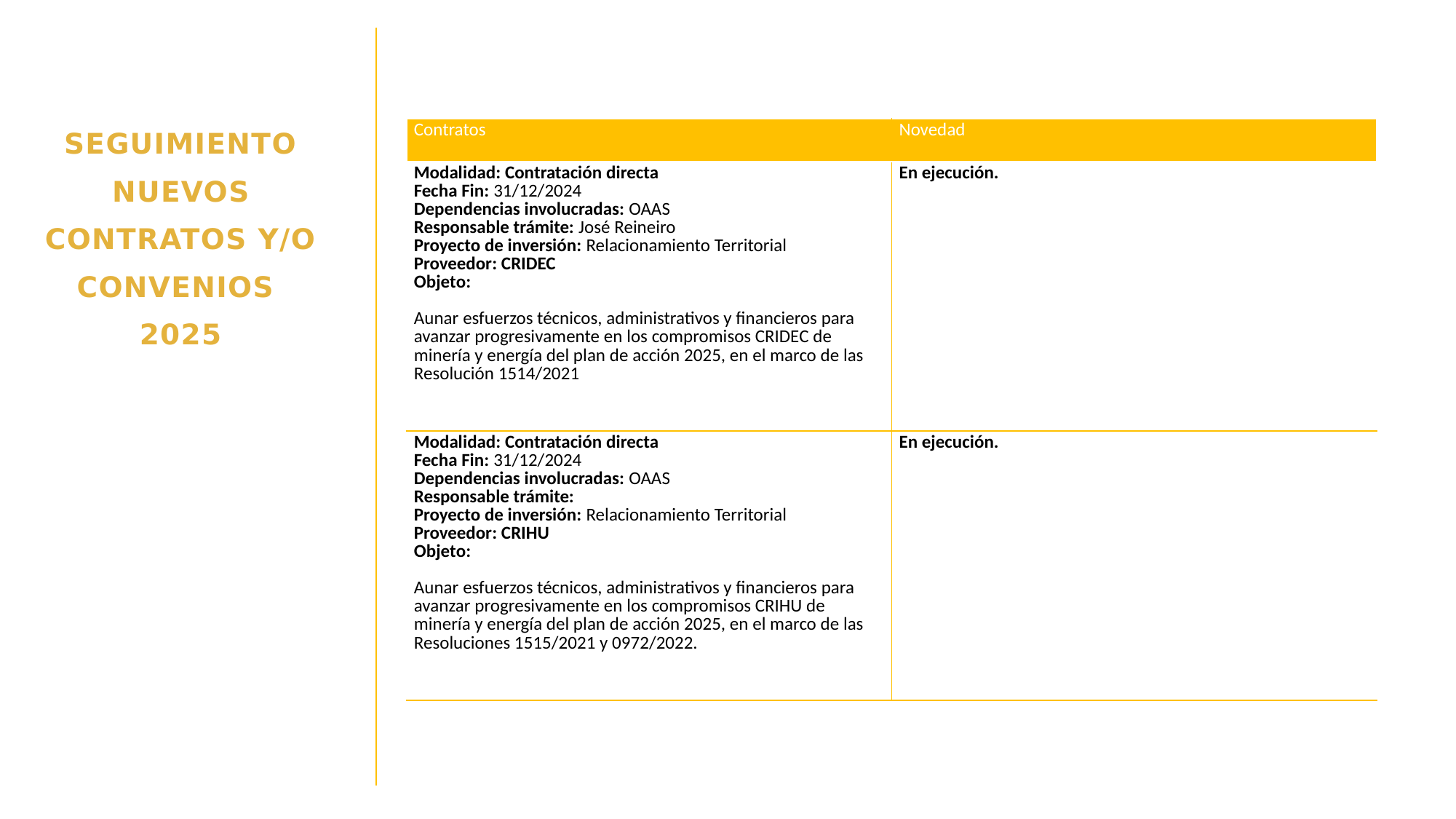

SEGUIMIENTO NUEVOS
CONTRATOS Y/O CONVENIOS
2025
| Contratos | Novedad |
| --- | --- |
| Modalidad: Contratación directa Fecha Fin: 31/12/2024 Dependencias involucradas: OAAS Responsable trámite: José Reineiro Proyecto de inversión: Relacionamiento Territorial Proveedor: CRIDEC Objeto: Aunar esfuerzos técnicos, administrativos y financieros para avanzar progresivamente en los compromisos CRIDEC de minería y energía del plan de acción 2025, en el marco de las Resolución 1514/2021 | En ejecución. |
| Modalidad: Contratación directa Fecha Fin: 31/12/2024 Dependencias involucradas: OAAS Responsable trámite: Proyecto de inversión: Relacionamiento Territorial Proveedor: CRIHU Objeto: Aunar esfuerzos técnicos, administrativos y financieros para avanzar progresivamente en los compromisos CRIHU de minería y energía del plan de acción 2025, en el marco de las Resoluciones 1515/2021 y 0972/2022. | En ejecución. |